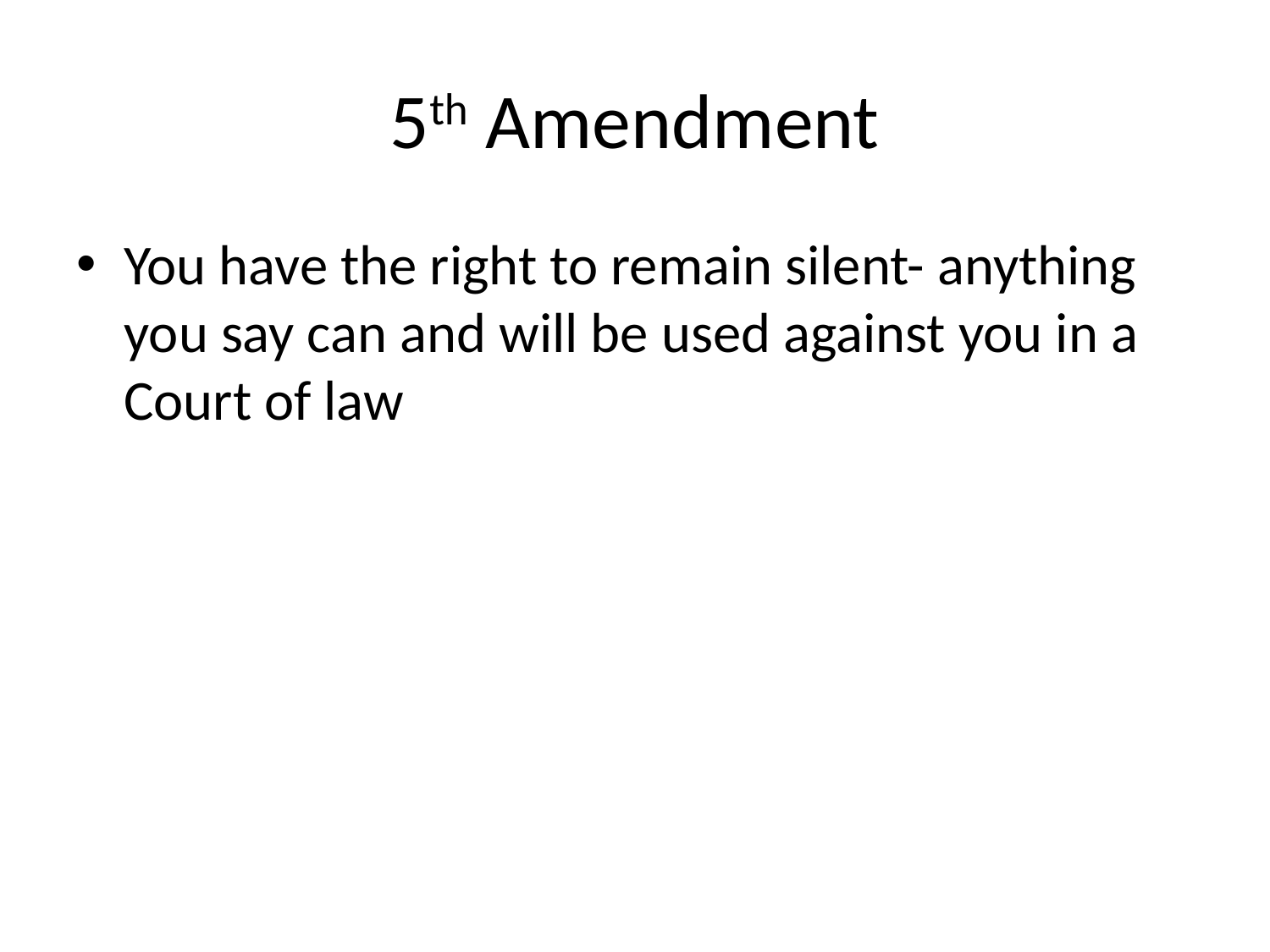

# 5th Amendment
You have the right to remain silent- anything you say can and will be used against you in a Court of law